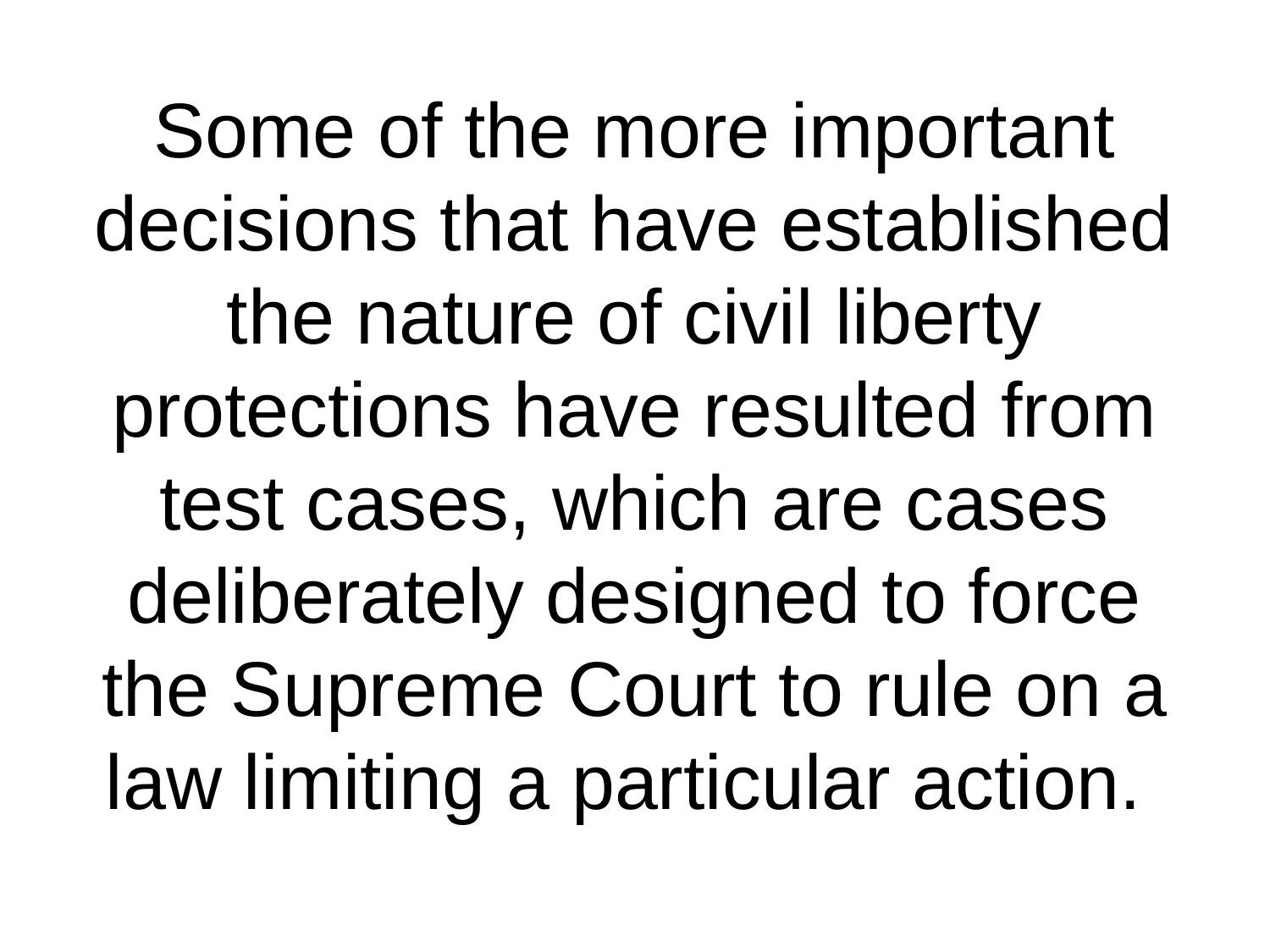

# Some of the more important decisions that have established the nature of civil liberty protections have resulted from test cases, which are cases deliberately designed to force the Supreme Court to rule on a law limiting a particular action.